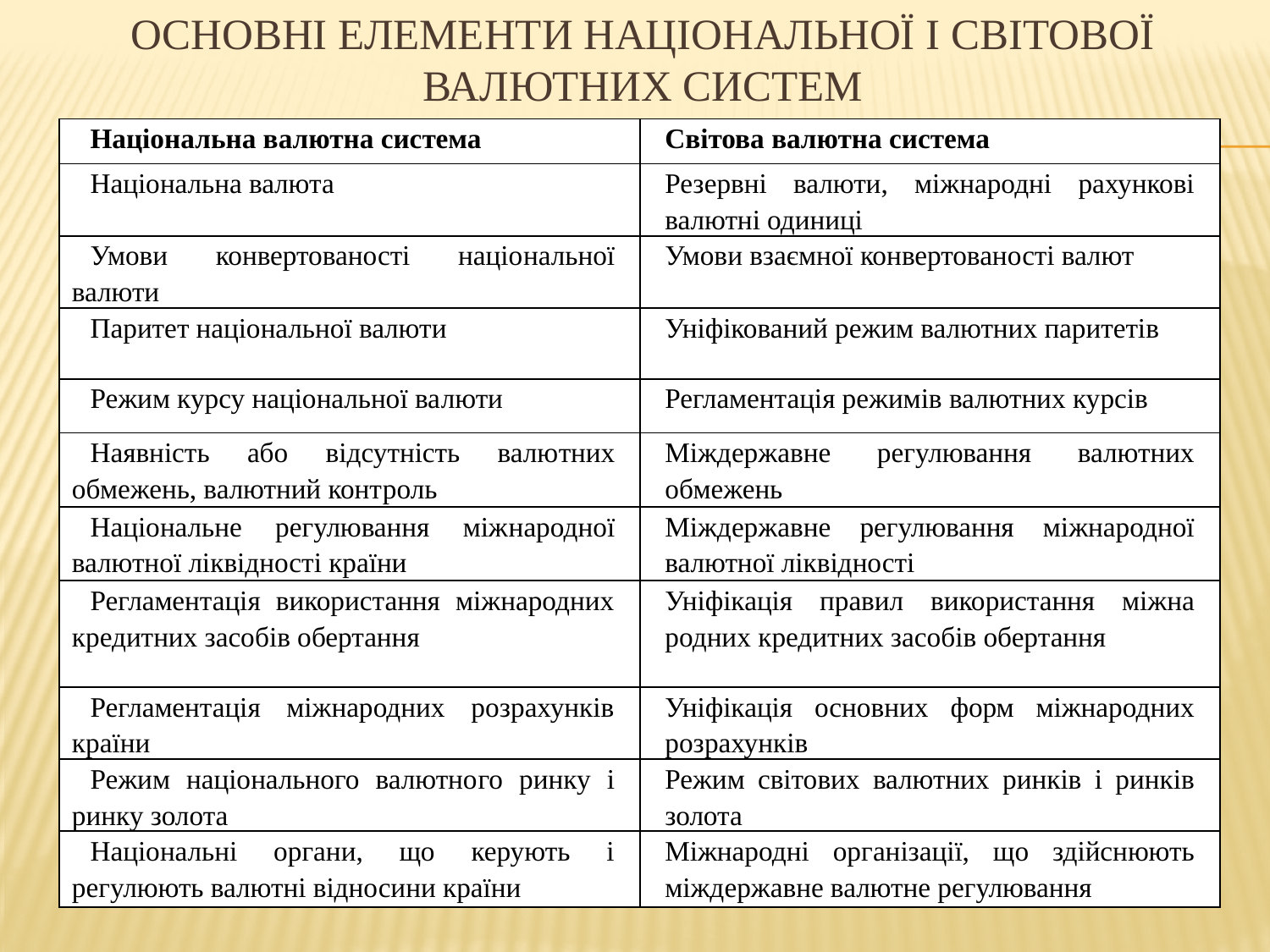

# ОСНОВНІ ЕЛЕМЕНТИ НАЦІОНАЛЬНОЇ І СВІТОВОЇ ВАЛЮТНИХ СИСТЕМ
| Національна валютна система | Світова валютна система |
| --- | --- |
| Національна валюта | Резервні валюти, міжнародні рахункові валютні одиниці |
| Умови конвертованості націо­нальної валюти | Умови взаємної конвертованості валют |
| Паритет національної валюти | Уніфікований режим валютних паритетів |
| Режим курсу національної ва­люти | Регламентація режимів валютних курсів |
| Наявність або відсутність валю­тних обмежень, валютний конт­роль | Міждержавне регулювання валютних обмежень |
| Національне регулювання між­народної валютної ліквідності країни | Міждержавне регулювання міжнародної валютної ліквідності |
| Регламентація використання міжнародних кредитних засобів обертання | Уніфікація правил використання міжна­родних кредитних засобів обертання |
| Регламентація міжнародних розрахунків країни | Уніфікація основних форм міжнародних розрахунків |
| Режим національного валютно­го ринку і ринку золота | Режим світових валютних ринків і ринків золота |
| Національні органи, що керують і регулюють валютні відносини країни | Міжнародні організації, що здійснюють міждержавне валютне регулювання |